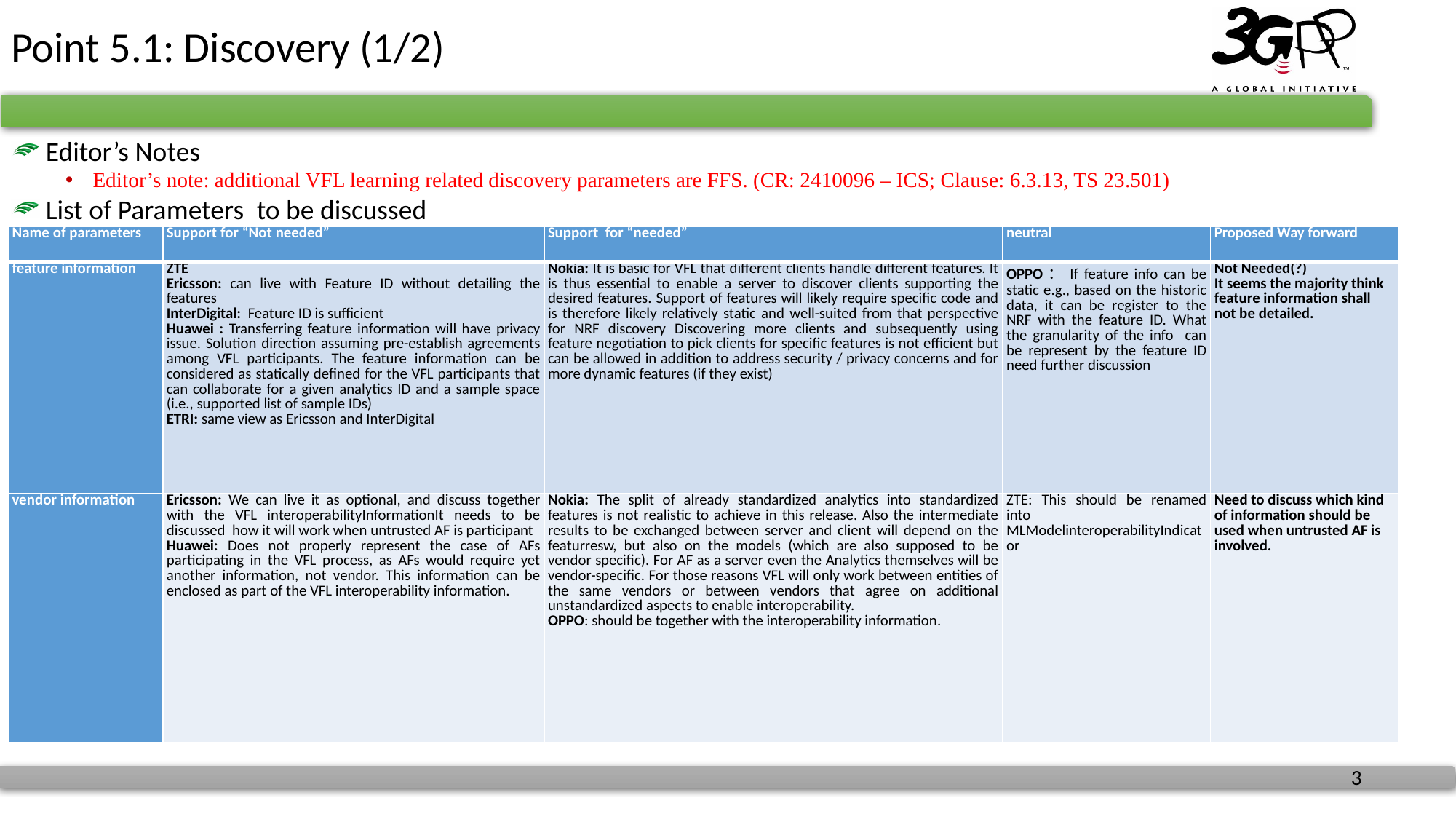

# Point 5.1: Discovery (1/2)
 Editor’s Notes
Editor’s note: additional VFL learning related discovery parameters are FFS. (CR: 2410096 – ICS; Clause: 6.3.13, TS 23.501)
 List of Parameters  to be discussed

| Name of parameters | Support for “Not needed” | Support for “needed” | neutral | Proposed Way forward |
| --- | --- | --- | --- | --- |
| feature information | ZTE Ericsson: can live with Feature ID without detailing the features InterDigital: Feature ID is sufficient Huawei : Transferring feature information will have privacy issue. Solution direction assuming pre-establish agreements among VFL participants. The feature information can be considered as statically defined for the VFL participants that can collaborate for a given analytics ID and a sample space (i.e., supported list of sample IDs) ETRI: same view as Ericsson and InterDigital | Nokia: It is basic for VFL that different clients handle different features. It is thus essential to enable a server to discover clients supporting the desired features. Support of features will likely require specific code and is therefore likely relatively static and well-suited from that perspective for NRF discovery Discovering more clients and subsequently using feature negotiation to pick clients for specific features is not efficient but can be allowed in addition to address security / privacy concerns and for more dynamic features (if they exist) | OPPO：If feature info can be static e.g., based on the historic data, it can be register to the NRF with the feature ID. What the granularity of the info can be represent by the feature ID need further discussion | Not Needed(?) It seems the majority think feature information shall not be detailed. |
| vendor information | Ericsson: We can live it as optional, and discuss together with the VFL interoperabilityInformationIt needs to be discussed how it will work when untrusted AF is participant Huawei: Does not properly represent the case of AFs participating in the VFL process, as AFs would require yet another information, not vendor. This information can be enclosed as part of the VFL interoperability information. | Nokia: The split of already standardized analytics into standardized features is not realistic to achieve in this release. Also the intermediate results to be exchanged between server and client will depend on the featurresw, but also on the models (which are also supposed to be vendor specific). For AF as a server even the Analytics themselves will be vendor-specific. For those reasons VFL will only work between entities of the same vendors or between vendors that agree on additional unstandardized aspects to enable interoperability. OPPO: should be together with the interoperability information. | ZTE: This should be renamed into MLModelinteroperabilityIndicator | Need to discuss which kind of information should be used when untrusted AF is involved. |